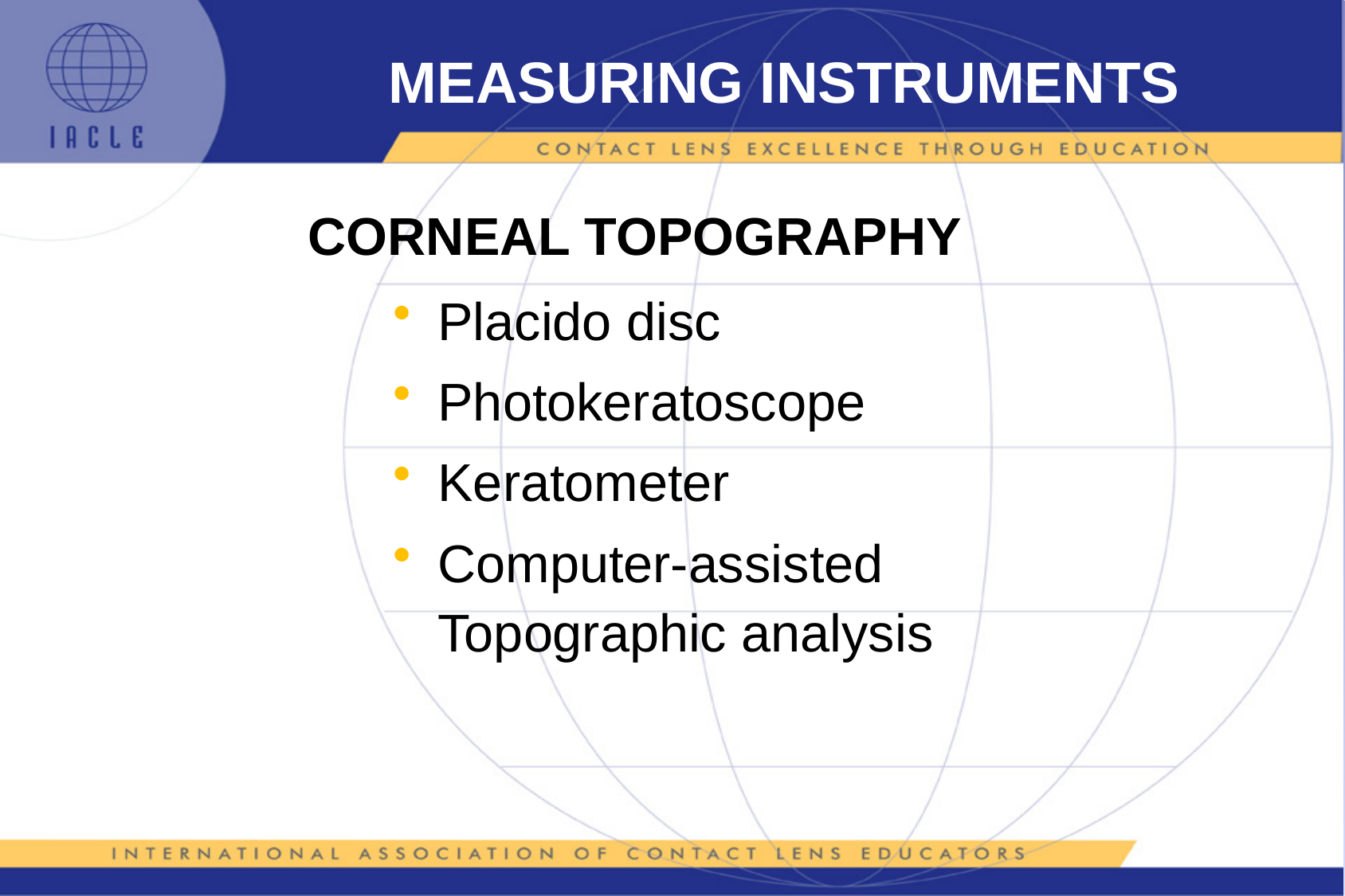

# MEASURING INSTRUMENTS
CORNEAL TOPOGRAPHY
Placido disc
Photokeratoscope
Keratometer
Computer-assisted Topographic analysis